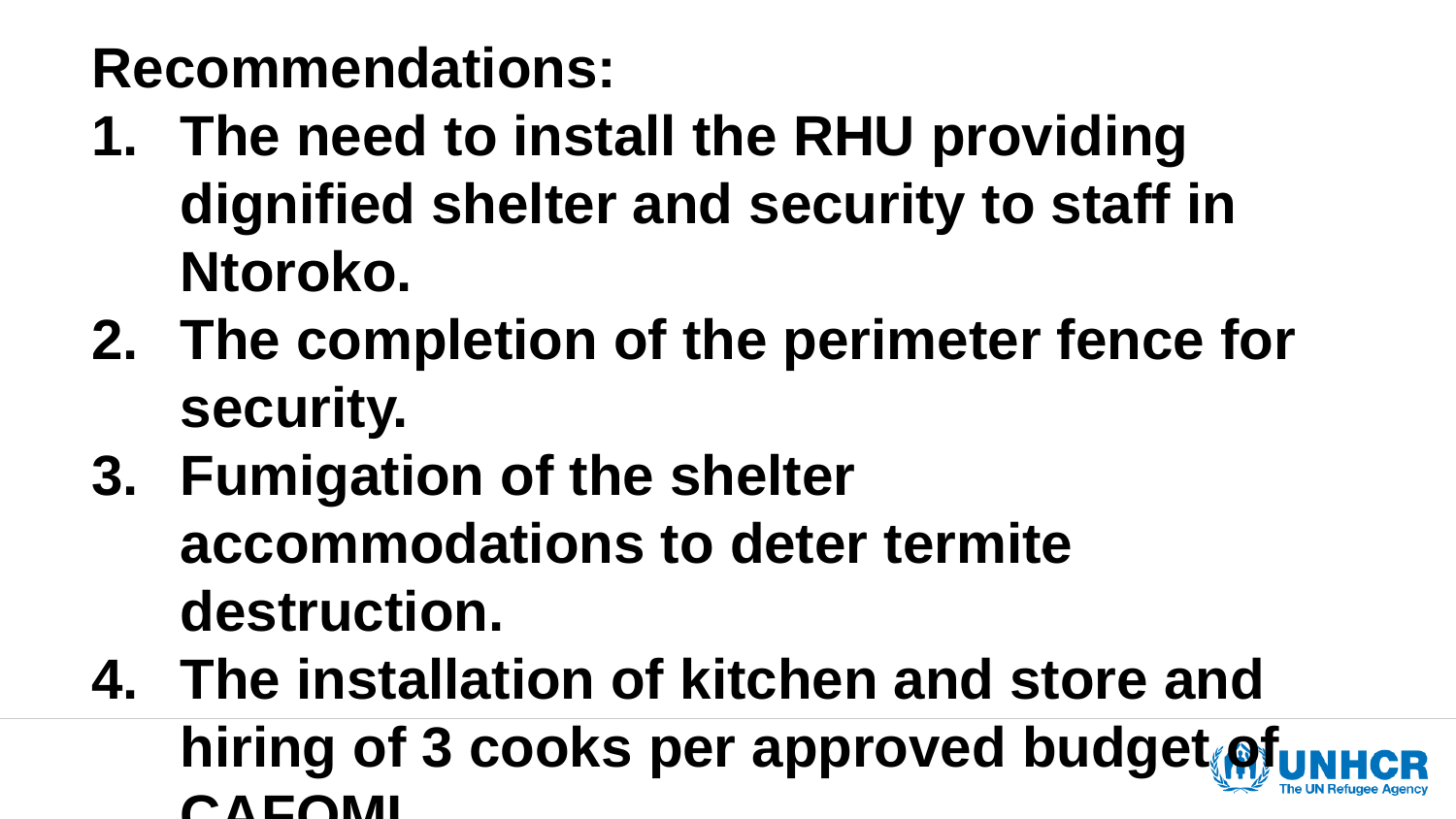

Recommendations:
The need to install the RHU providing dignified shelter and security to staff in Ntoroko.
The completion of the perimeter fence for security.
Fumigation of the shelter accommodations to deter termite destruction.
The installation of kitchen and store and hiring of 3 cooks per approved budget of CAFOMI